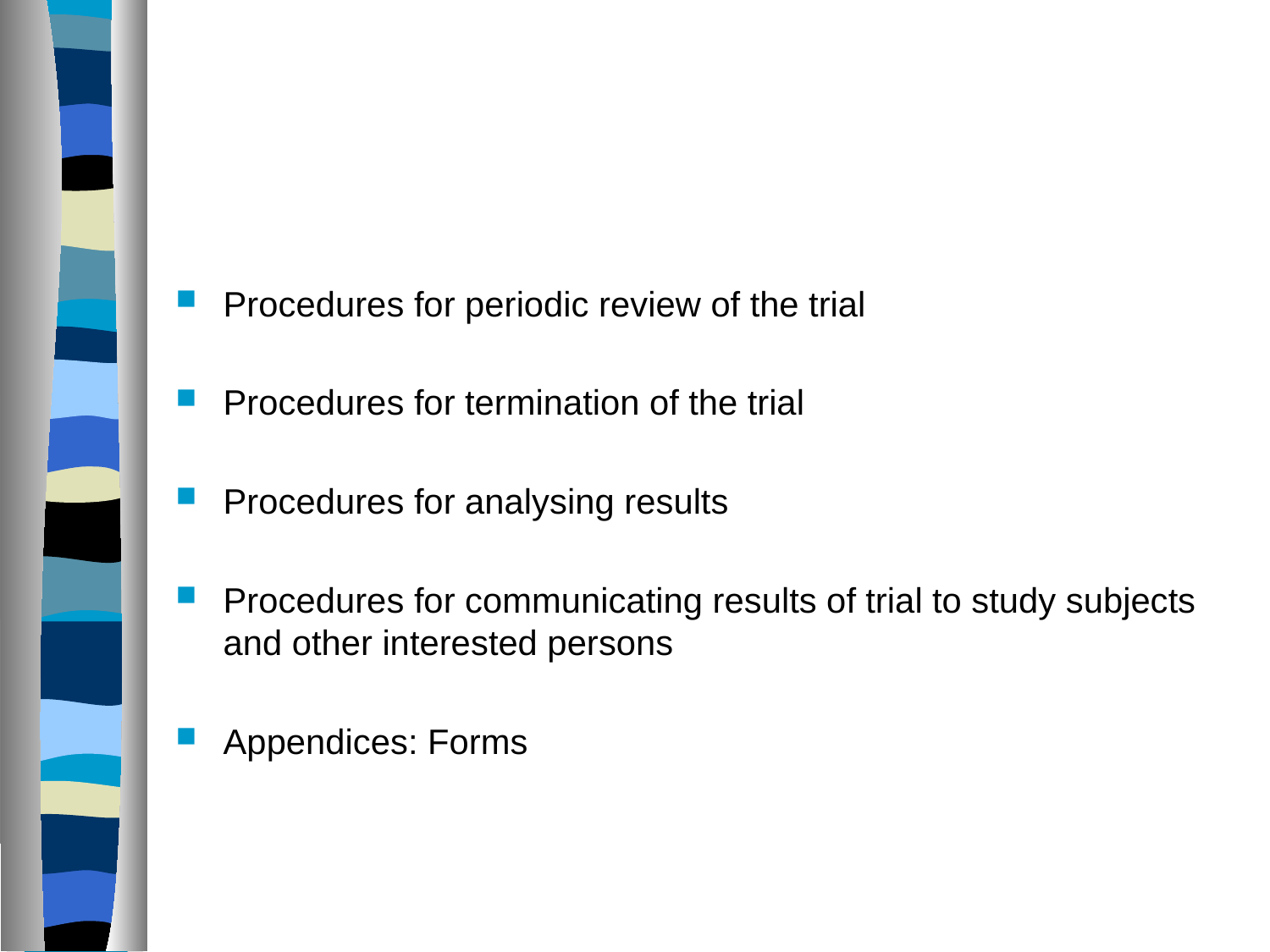

#
Procedures for periodic review of the trial

Procedures for termination of the trial

Procedures for analysing results

Procedures for communicating results of trial to study subjects and other interested persons

Appendices: Forms